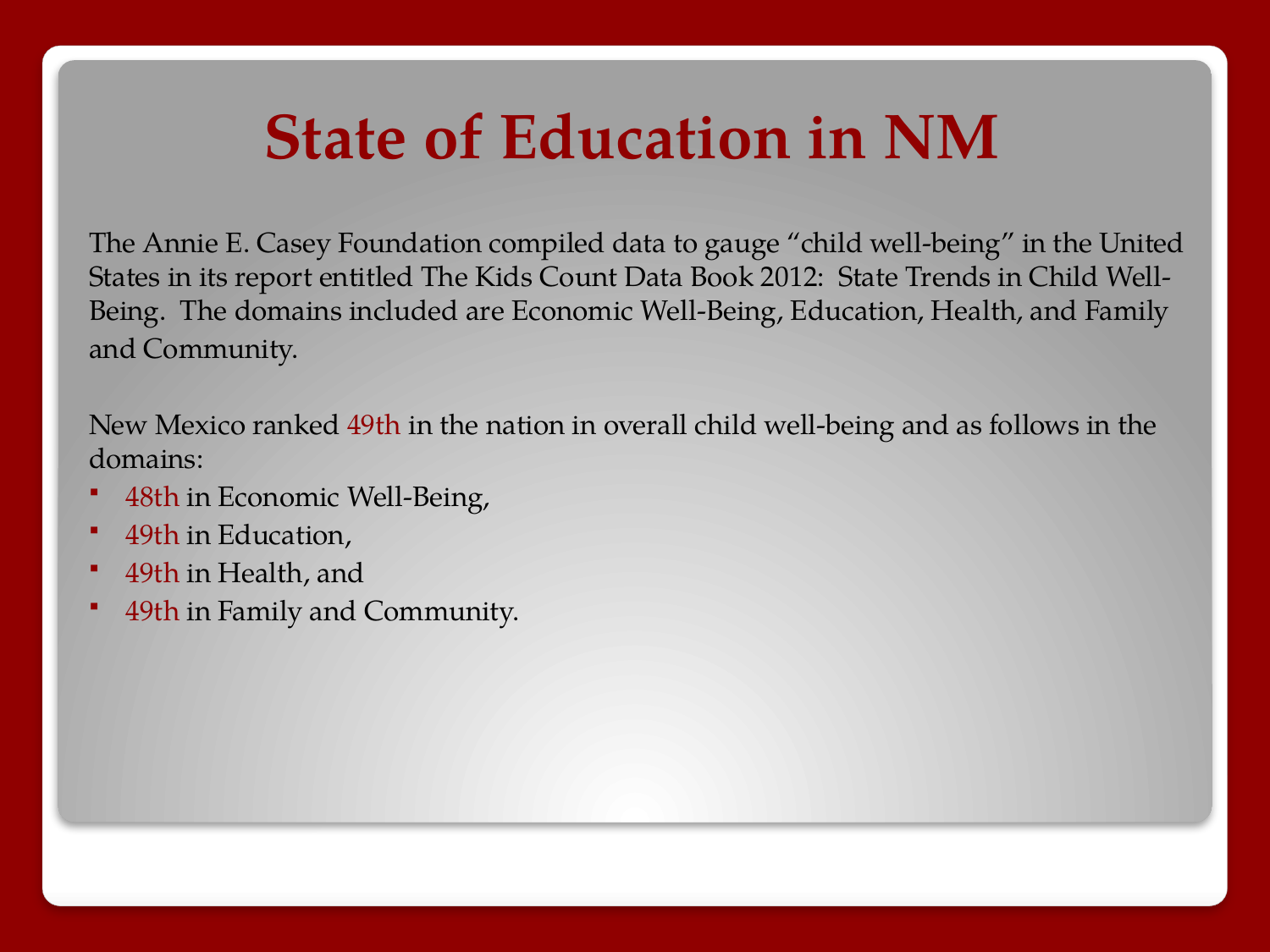

# State of Education in NM
The Annie E. Casey Foundation compiled data to gauge “child well-being” in the United States in its report entitled The Kids Count Data Book 2012:  State Trends in Child Well-Being.  The domains included are Economic Well-Being, Education, Health, and Family
and Community.

New Mexico ranked 49th in the nation in overall child well-being and as follows in the domains:
48th in Economic Well-Being,
49th in Education,
49th in Health, and
49th in Family and Community.